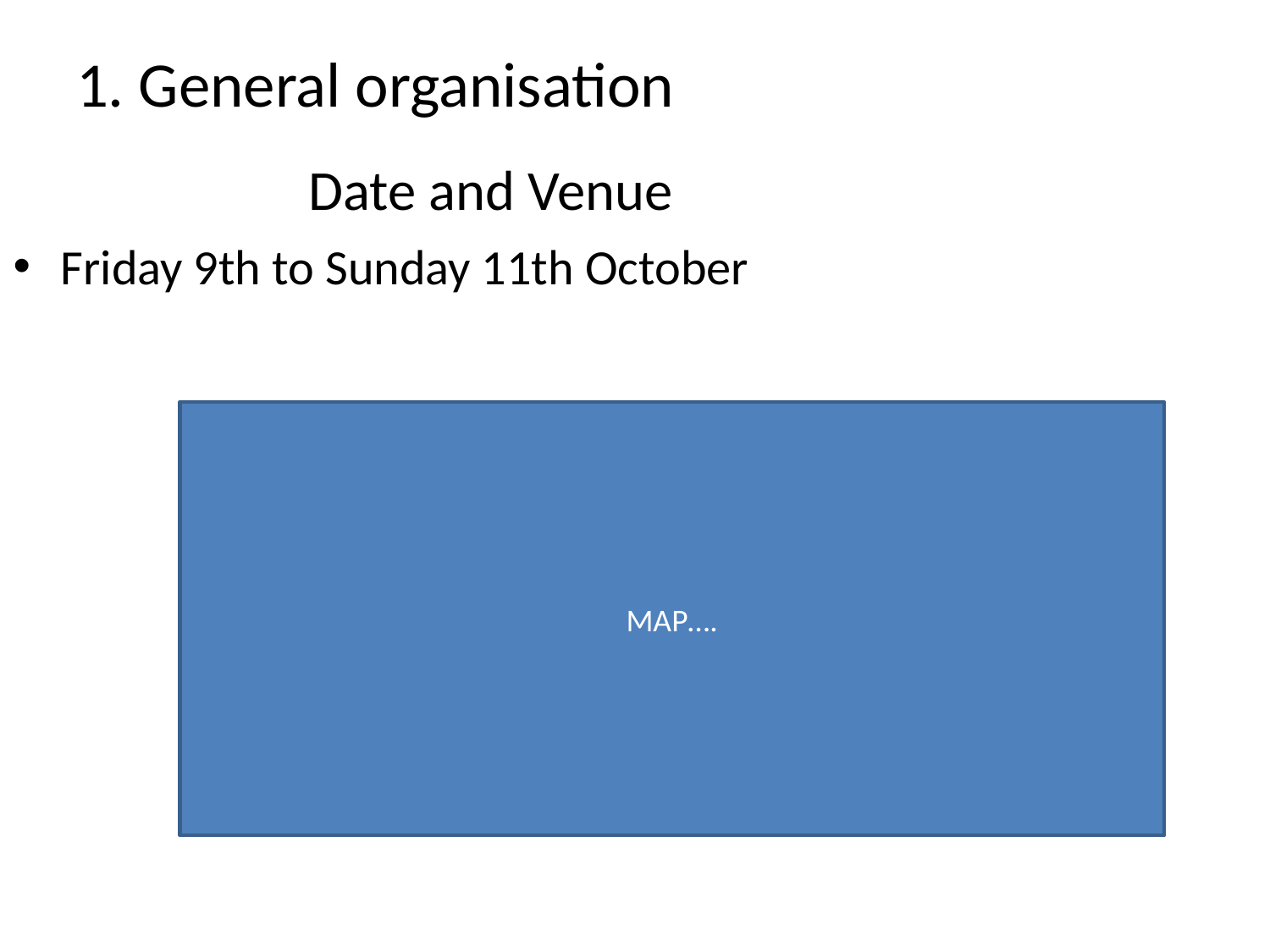

# 1. General organisation
Date and Venue
Friday 9th to Sunday 11th October

MAP….